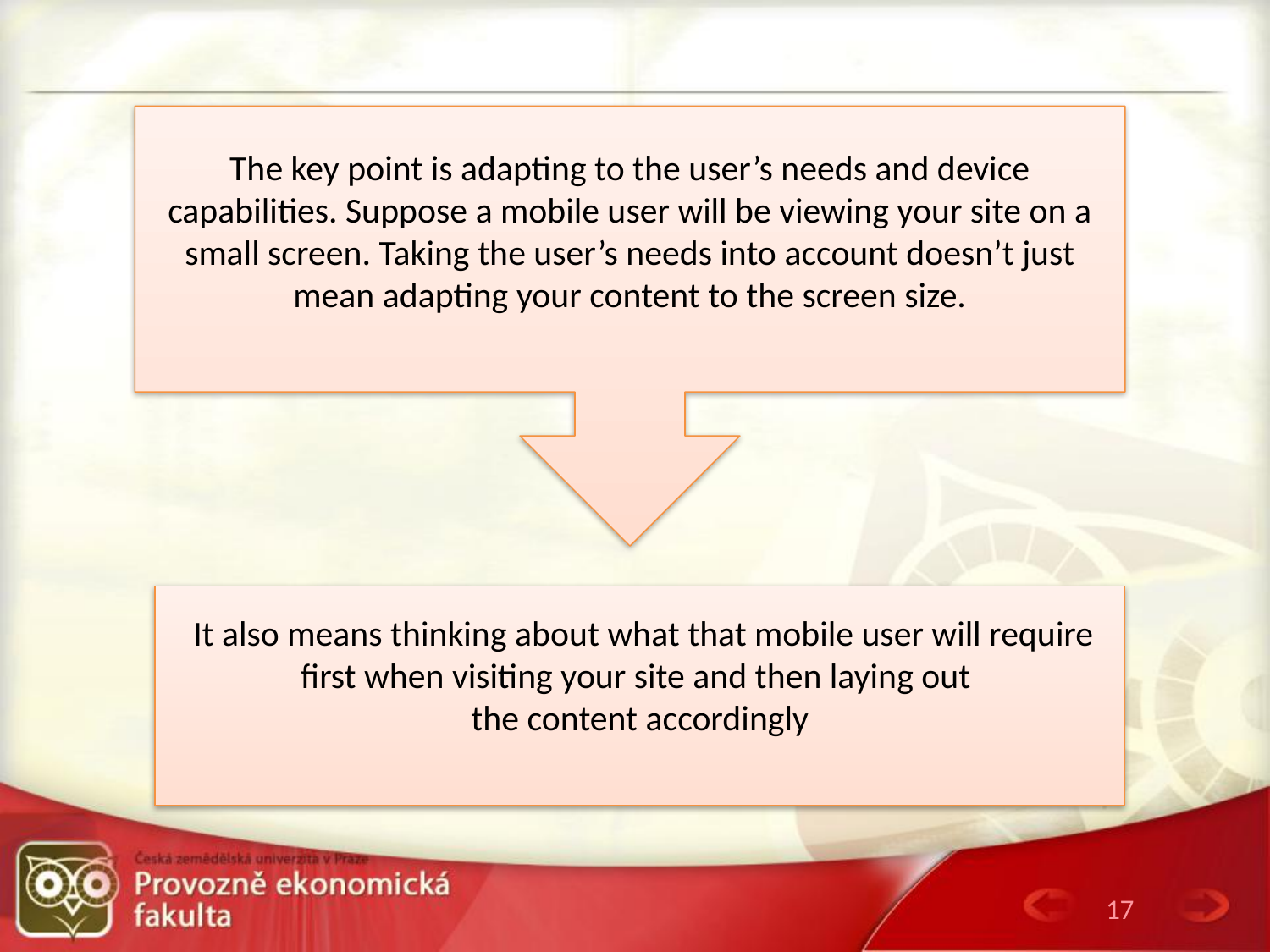

The key point is adapting to the user’s needs and device capabilities. Suppose a mobile user will be viewing your site on a small screen. Taking the user’s needs into account doesn’t just mean adapting your content to the screen size.

 It also means thinking about what that mobile user will require first when visiting your site and then laying out
the content accordingly